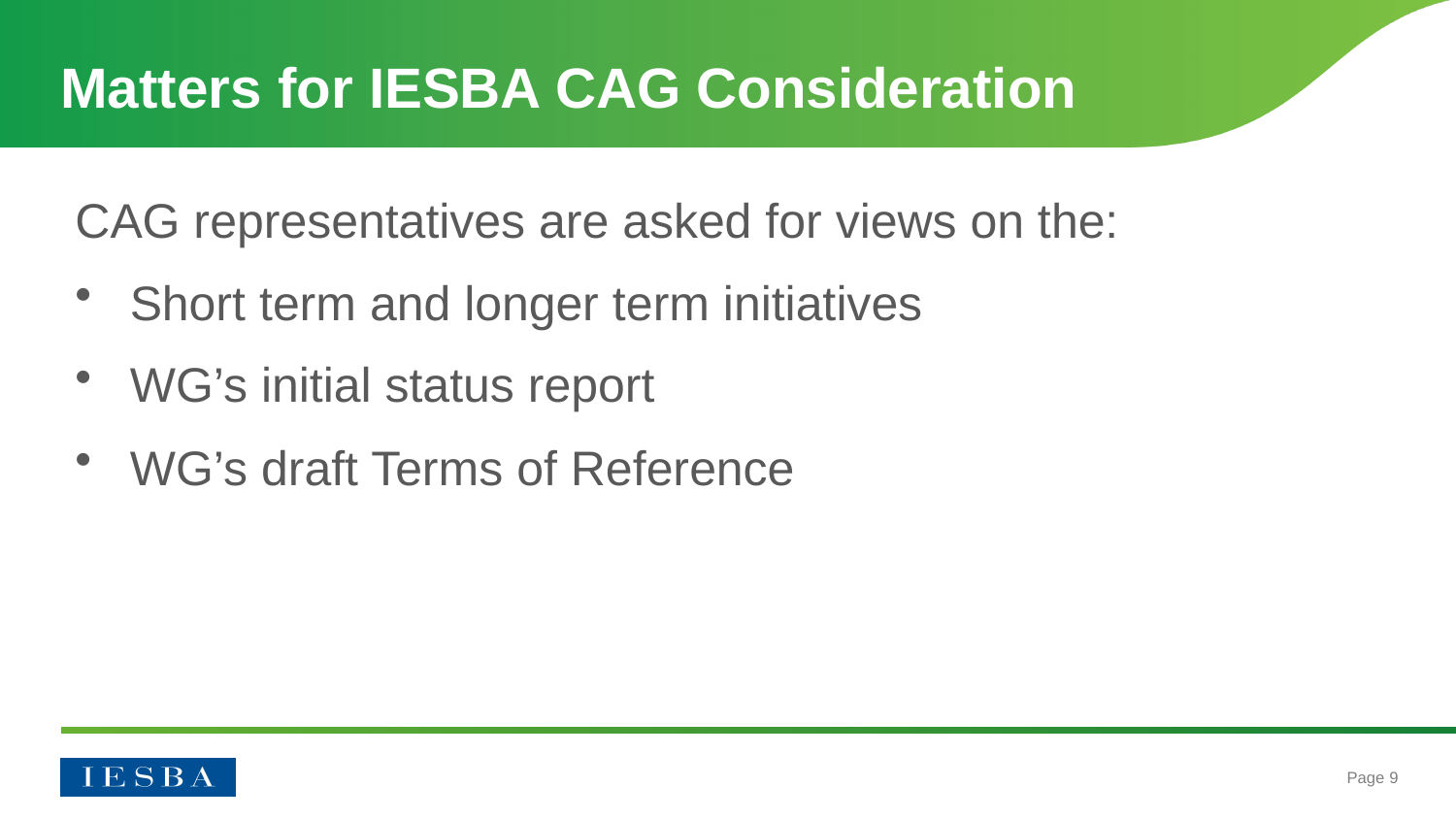

# Matters for IESBA CAG Consideration
CAG representatives are asked for views on the:
Short term and longer term initiatives
WG’s initial status report
WG’s draft Terms of Reference